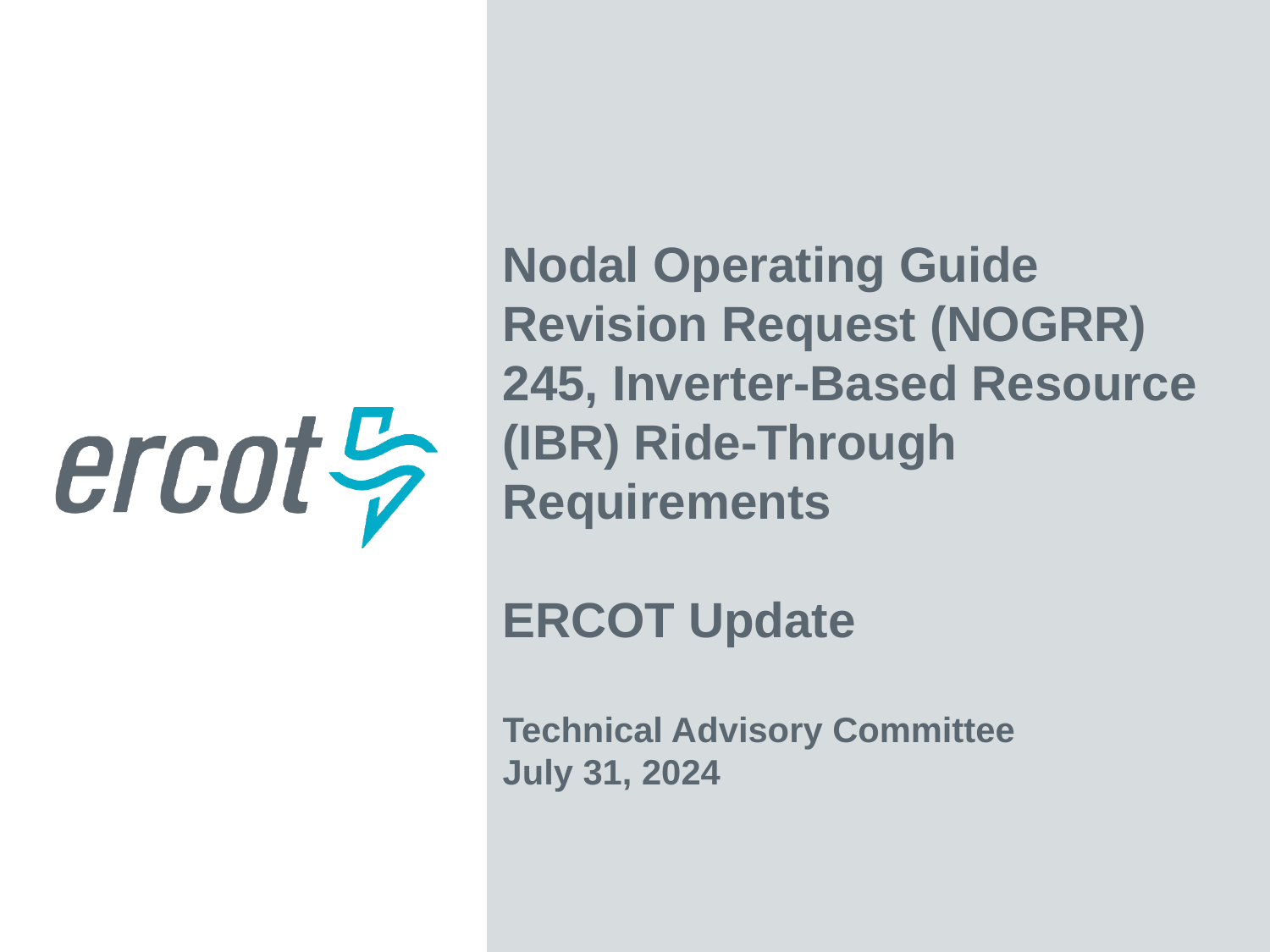

Nodal Operating Guide Revision Request (NOGRR) 245, Inverter-Based Resource (IBR) Ride-Through Requirements

ERCOT Update

Technical Advisory Committee
July 31, 2024